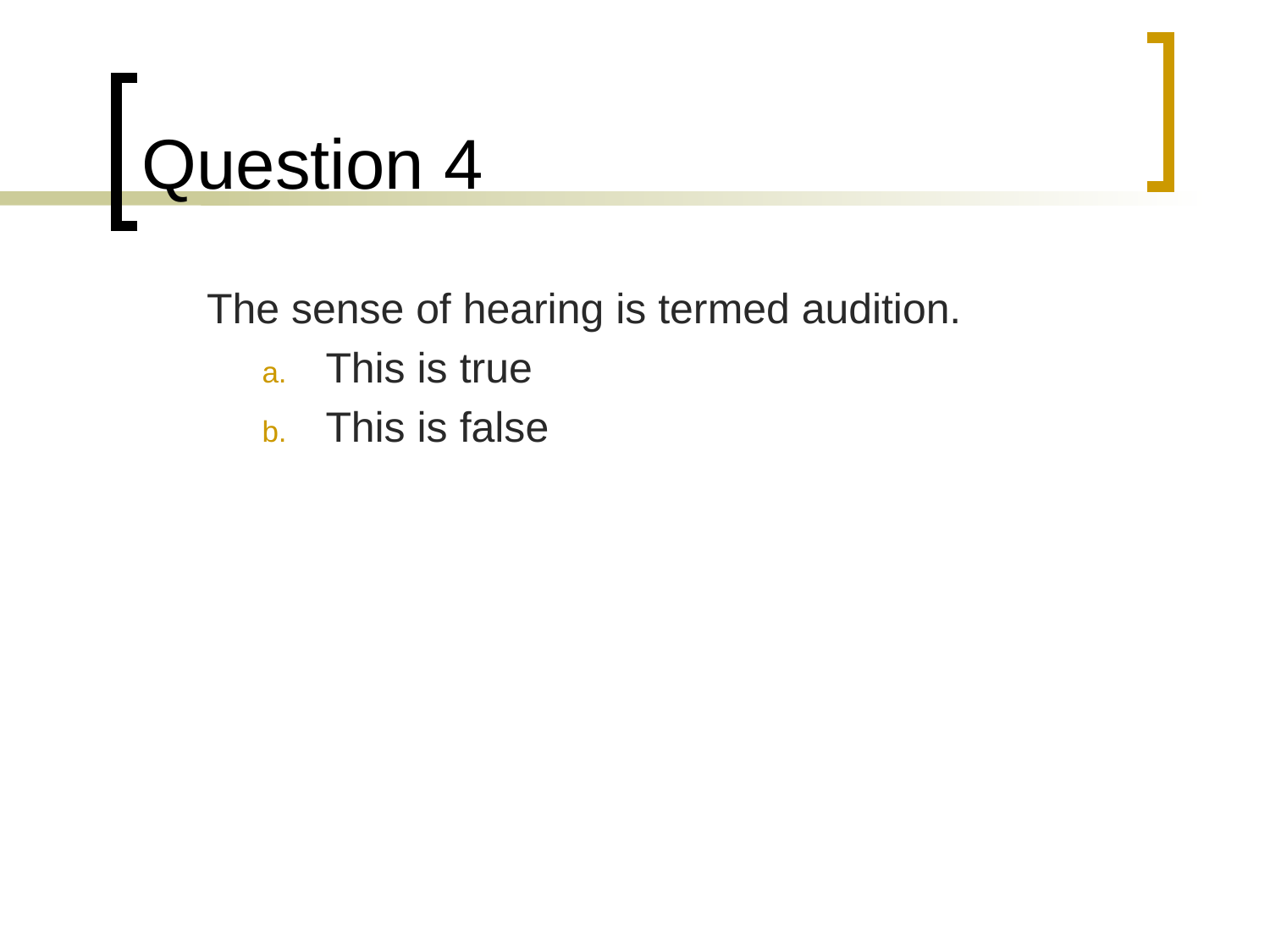

# Question 4
	The sense of hearing is termed audition.
This is true
This is false